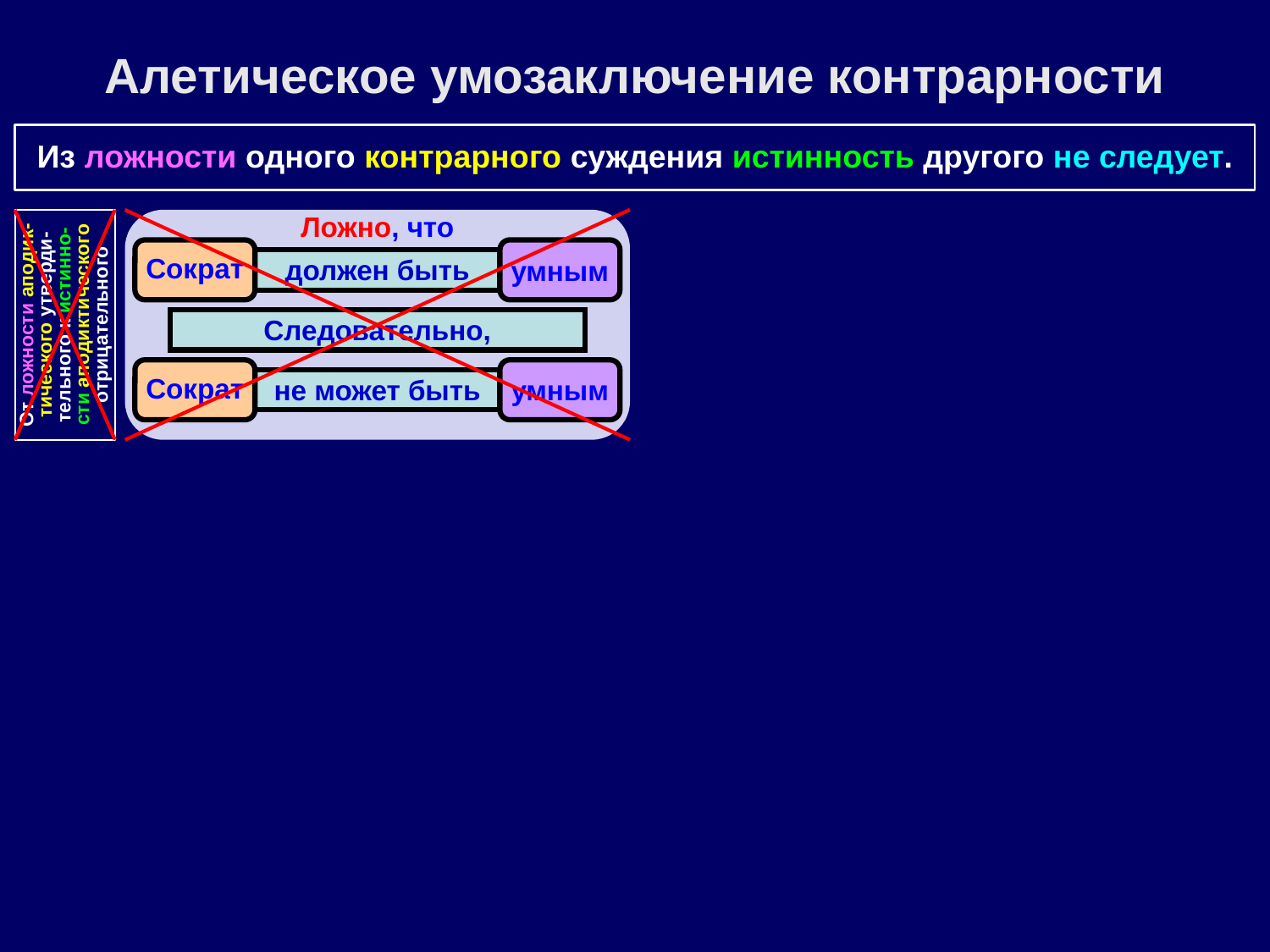

Алетическое умозаключение контрарности
Из ложности одного контрарного суждения истинность другого не следует.
Ложно, что
Сократ
умным
должен быть
От ложности аподик-тического утверди-тельного к истинно-сти аподиктического отрицательного
Следовательно,
Сократ
умным
не может быть